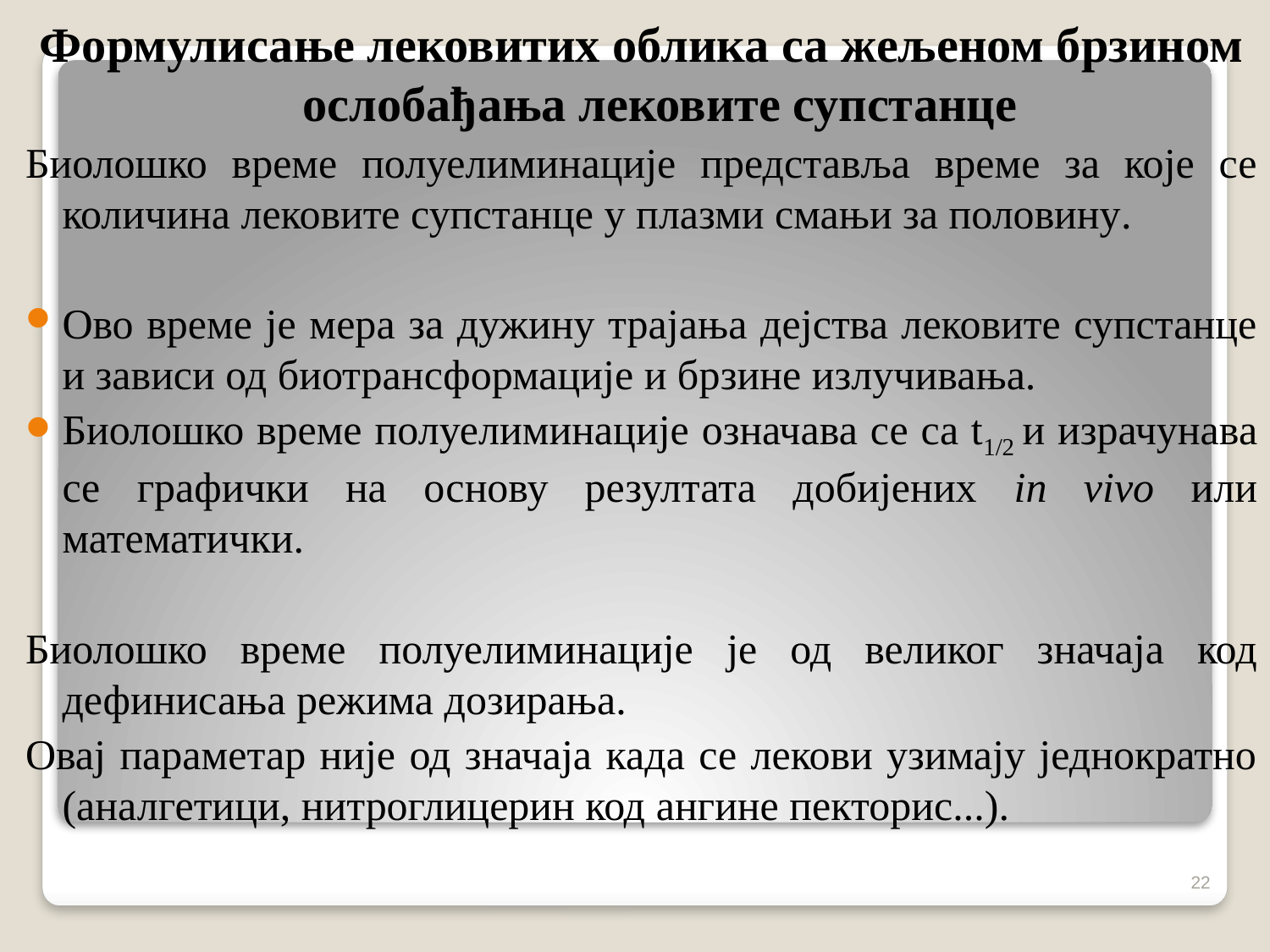

Формулисање лековитих облика са жељеном брзином ослобађања лековите супстанце
Биолошко време полуелиминације представља време за које се количина лековите супстанце у плазми смањи за половину.

Ово време је мера за дужину трајања дејства лековите супстанце и зависи од биотрансформације и брзине излучивања.
Биолошко време полуелиминације означава се са t1/2 и израчунава се графички на основу резултата добијених in vivo или математички.

Биолошко време полуелиминације је од великог значаја код дефинисања режима дозирања.
Овај параметар није од значаја када се лекови узимају једнократно (аналгетици, нитроглицерин код ангине пекторис...).
22